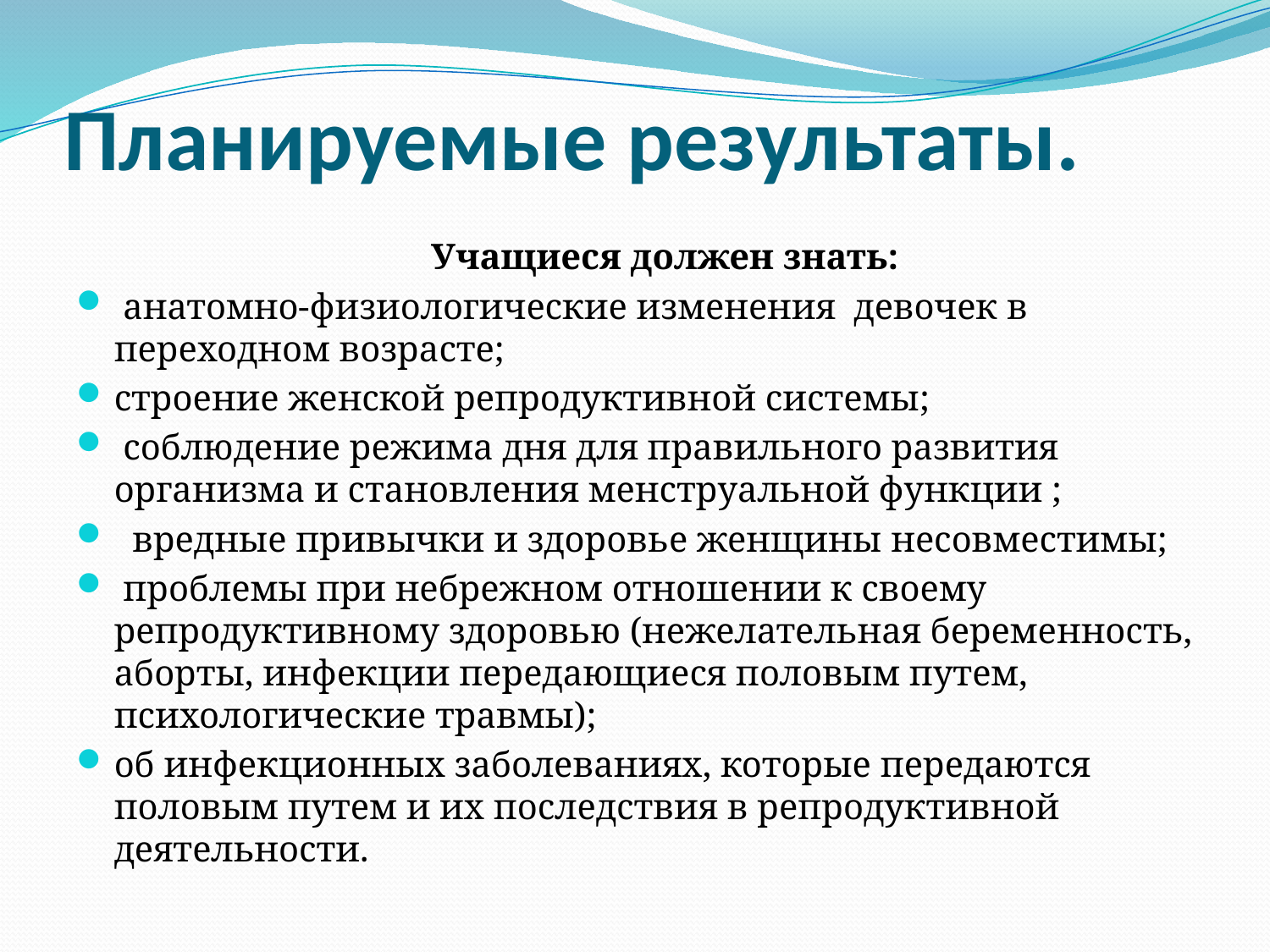

# Планируемые результаты.
                                       Учащиеся должен знать:
 анатомно-физиологические изменения  девочек в переходном возрасте;
строение женской репродуктивной системы;
 соблюдение режима дня для правильного развития организма и становления менструальной функции ;
  вредные привычки и здоровье женщины несовместимы;
 проблемы при небрежном отношении к своему репродуктивному здоровью (нежелательная беременность, аборты, инфекции передающиеся половым путем, психологические травмы);
об инфекционных заболеваниях, которые передаются половым путем и их последствия в репродуктивной деятельности.